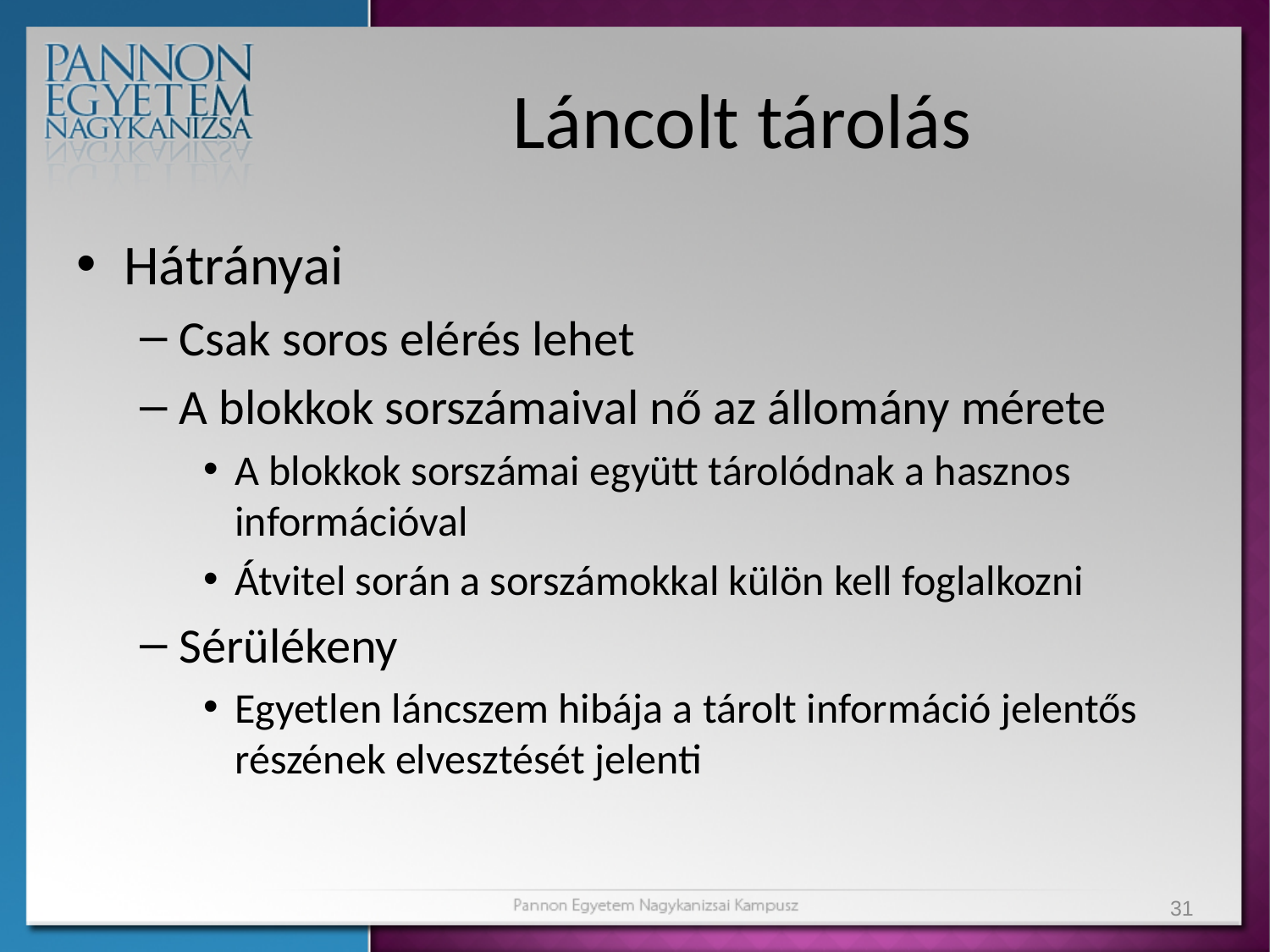

# Láncolt tárolás
Hátrányai
Csak soros elérés lehet
A blokkok sorszámaival nő az állomány mérete
A blokkok sorszámai együtt tárolódnak a hasznos információval
Átvitel során a sorszámokkal külön kell foglalkozni
Sérülékeny
Egyetlen láncszem hibája a tárolt információ jelentős részének elvesztését jelenti
31